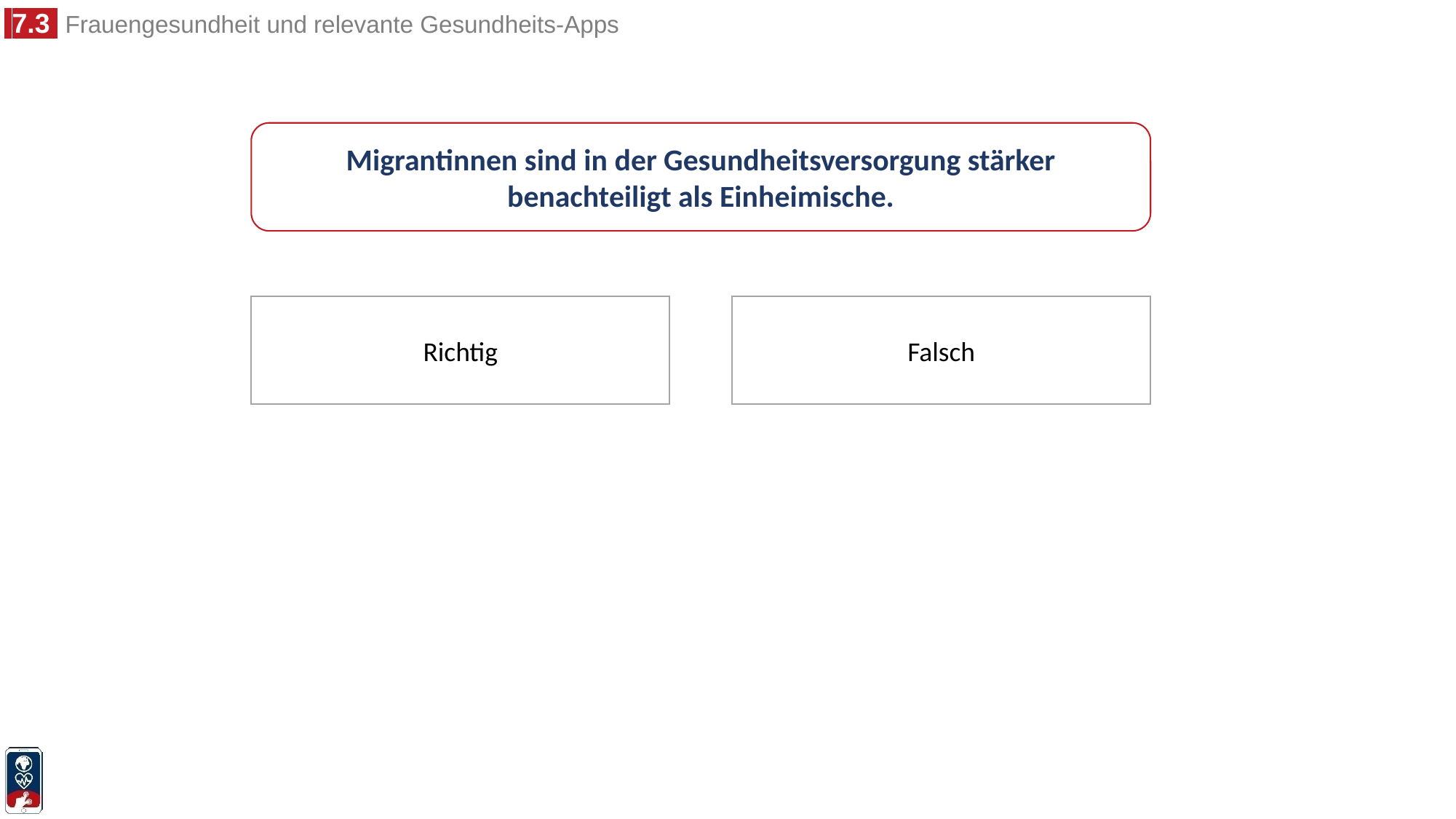

Migrantinnen sind in der Gesundheitsversorgung stärker benachteiligt als Einheimische.
Falsch
Richtig